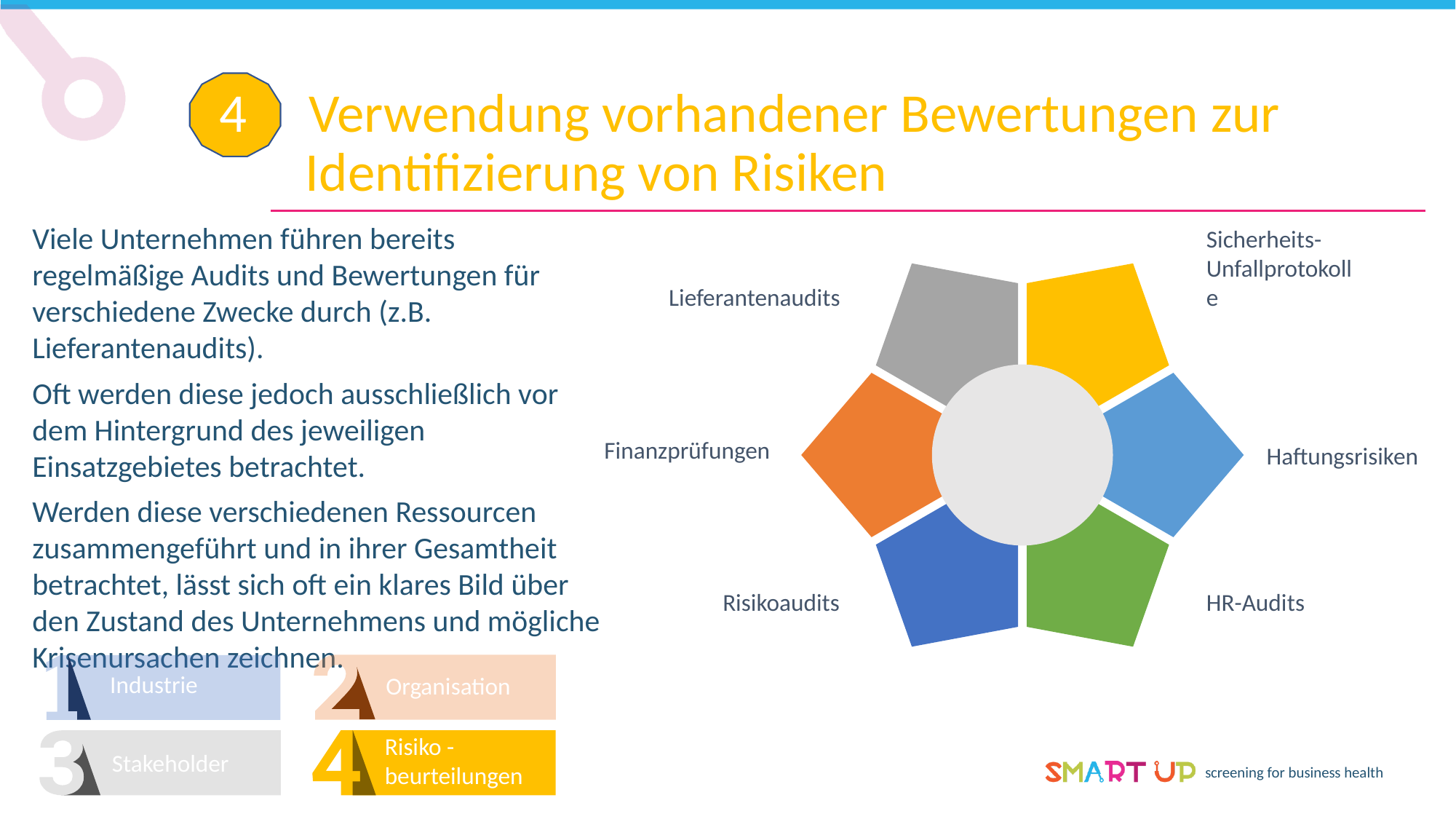

4     Verwendung vorhandener Bewertungen zur       Identifizierung von Risiken
Viele Unternehmen führen bereits regelmäßige Audits und Bewertungen für verschiedene Zwecke durch (z.B. Lieferantenaudits).
Oft werden diese jedoch ausschließlich vor dem Hintergrund des jeweiligen Einsatzgebietes betrachtet.
Werden diese verschiedenen Ressourcen zusammengeführt und in ihrer Gesamtheit betrachtet, lässt sich oft ein klares Bild über den Zustand des Unternehmens und mögliche Krisenursachen zeichnen.
Sicherheits-Unfallprotokolle

Lieferantenaudits

Finanzprüfungen
Haftungsrisiken

Risikoaudits
HR-Audits

Industrie
Organisation

Risiko -
beurteilungen

Stakeholder